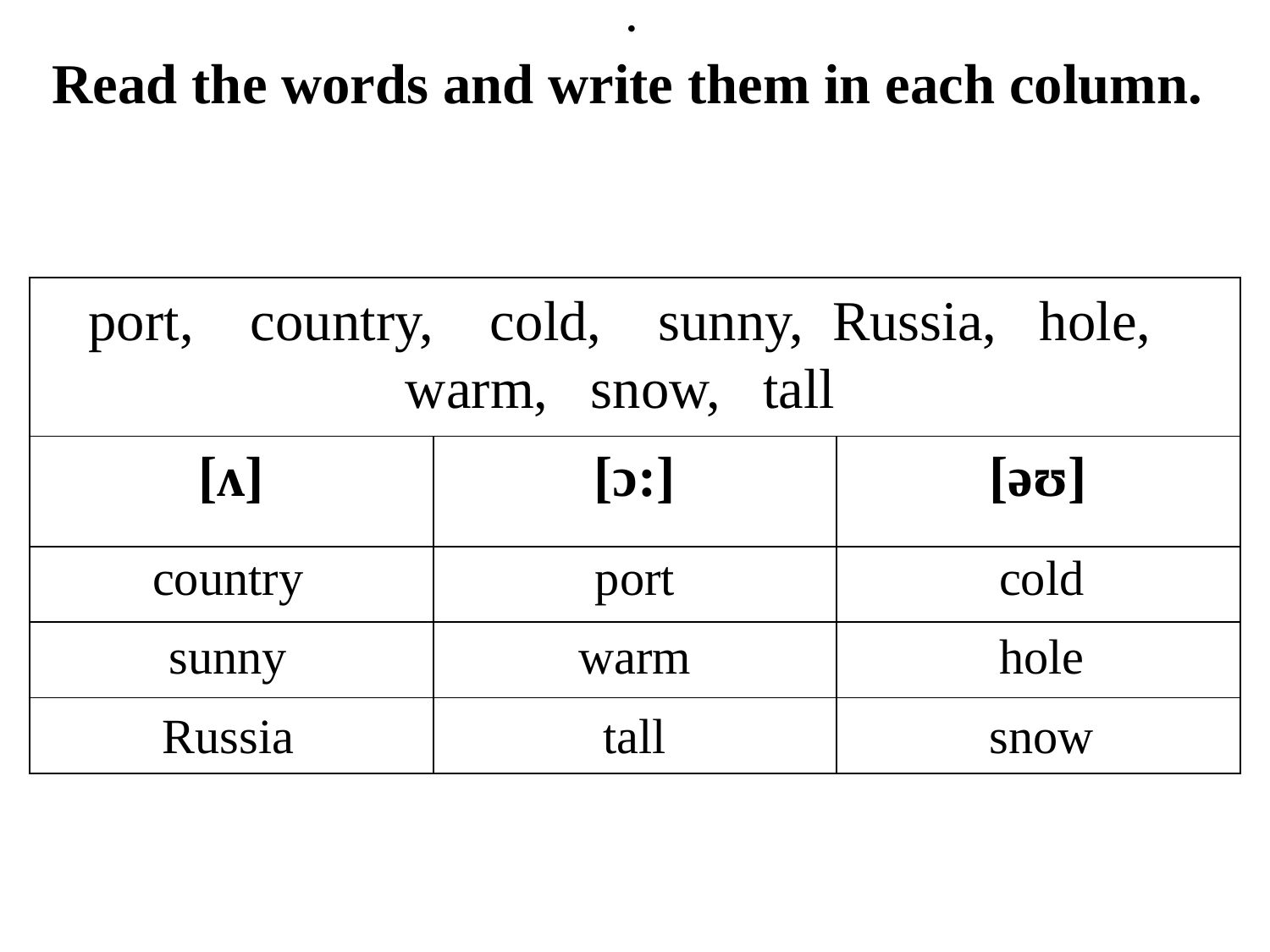

# Read the words and write them in each column.
port,    country,    cold,    sunny,  Russia,   hole,   warm,   snow,   tall

| [ʌ] | [ɔ:] | [əʊ] |
| --- | --- | --- |
|  |  |  |
|  |  |  |
|  |  |  |
country
port
cold
sunny
warm
hole
Russia
tall
snow